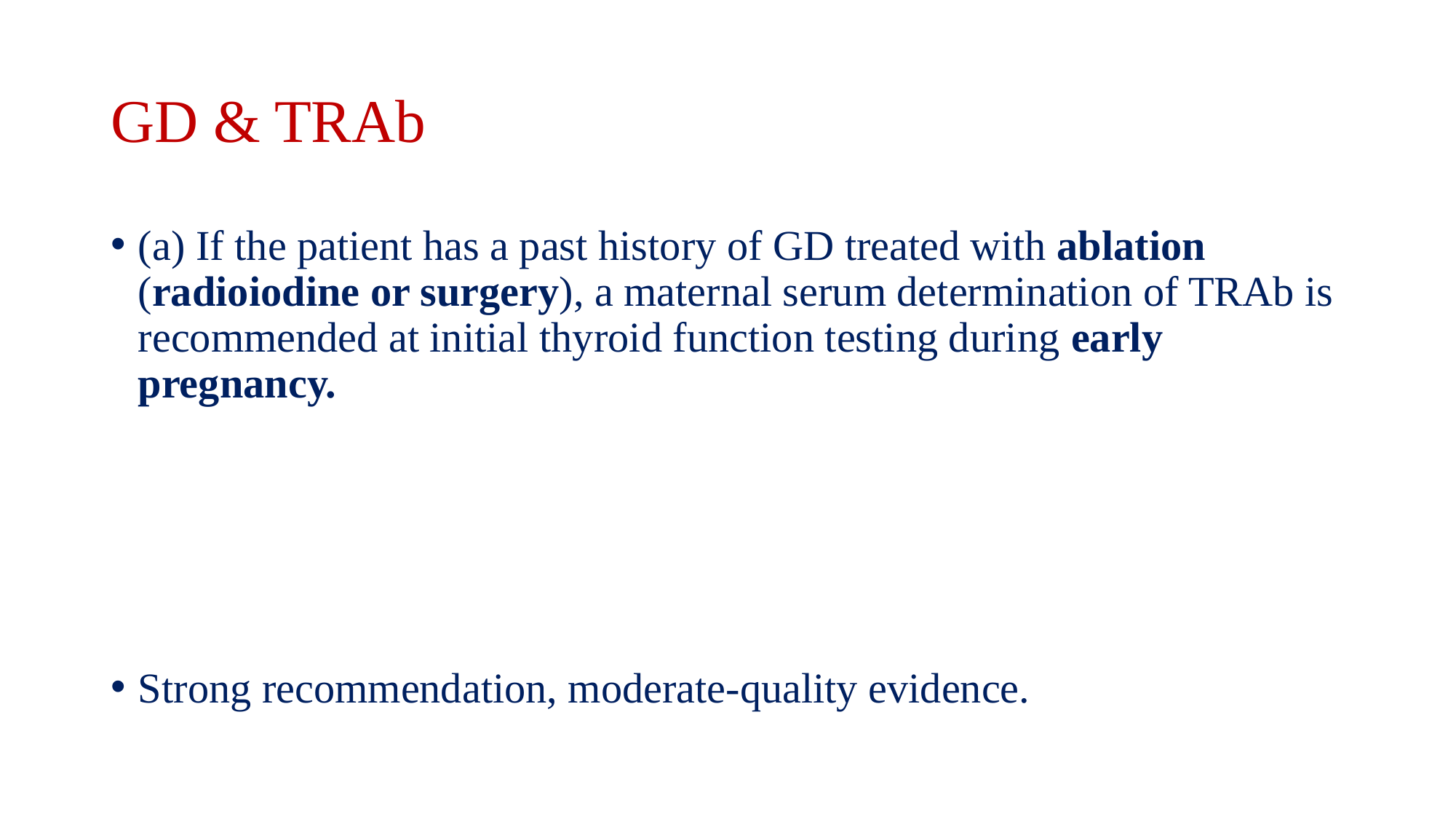

# GD & TRAb
(a) If the patient has a past history of GD treated with ablation (radioiodine or surgery), a maternal serum determination of TRAb is recommended at initial thyroid function testing during early pregnancy.

Strong recommendation, moderate-quality evidence.